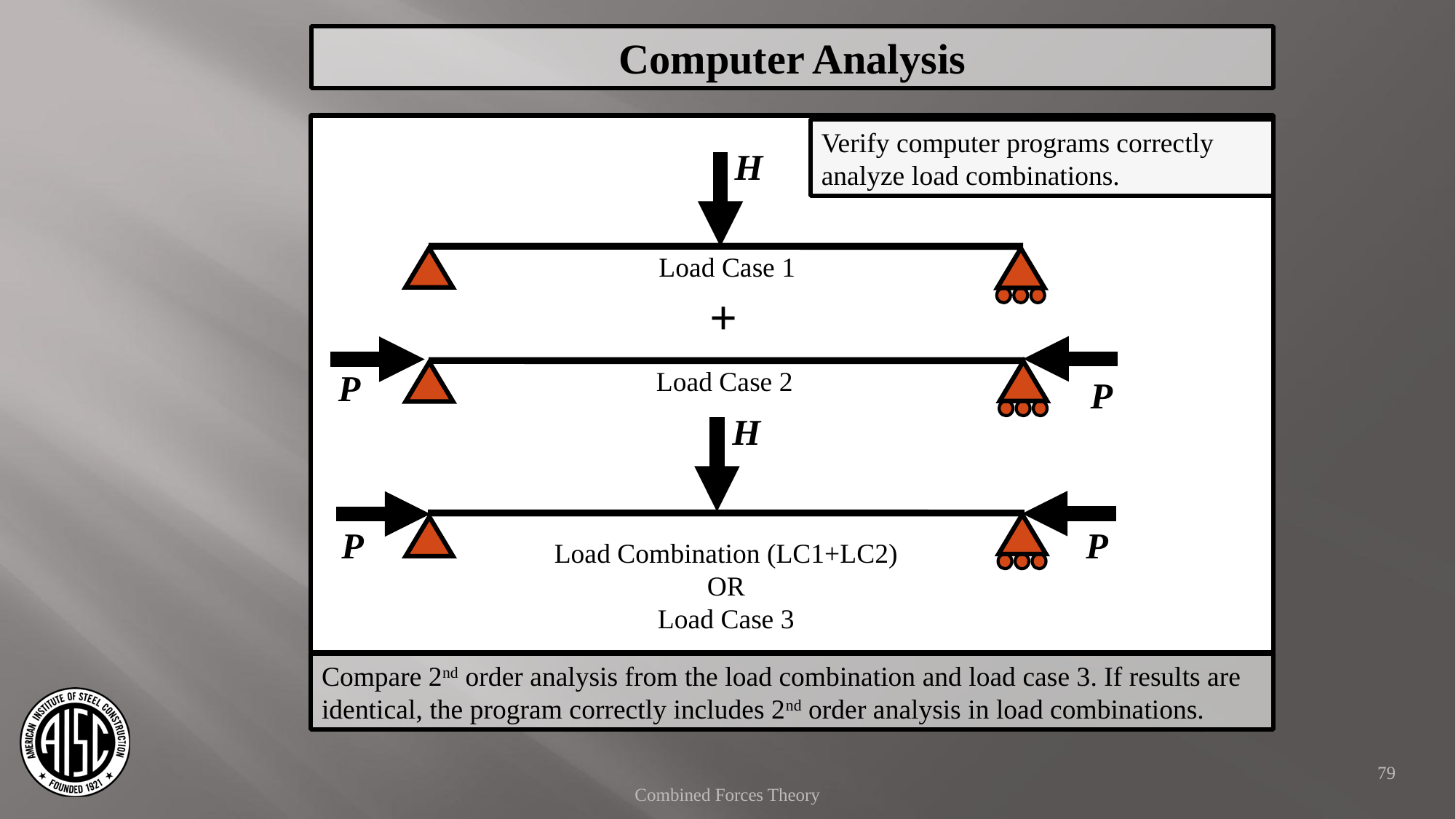

Computer Analysis

Verify computer programs correctly analyze load combinations.
H
Load Case 1

+
Load Case 2
P

P
H

P
P

Load Combination (LC1+LC2)
OR
Load Case 3
Compare 2nd order analysis from the load combination and load case 3. If results are identical, the program correctly includes 2nd order analysis in load combinations.
79
Combined Forces Theory